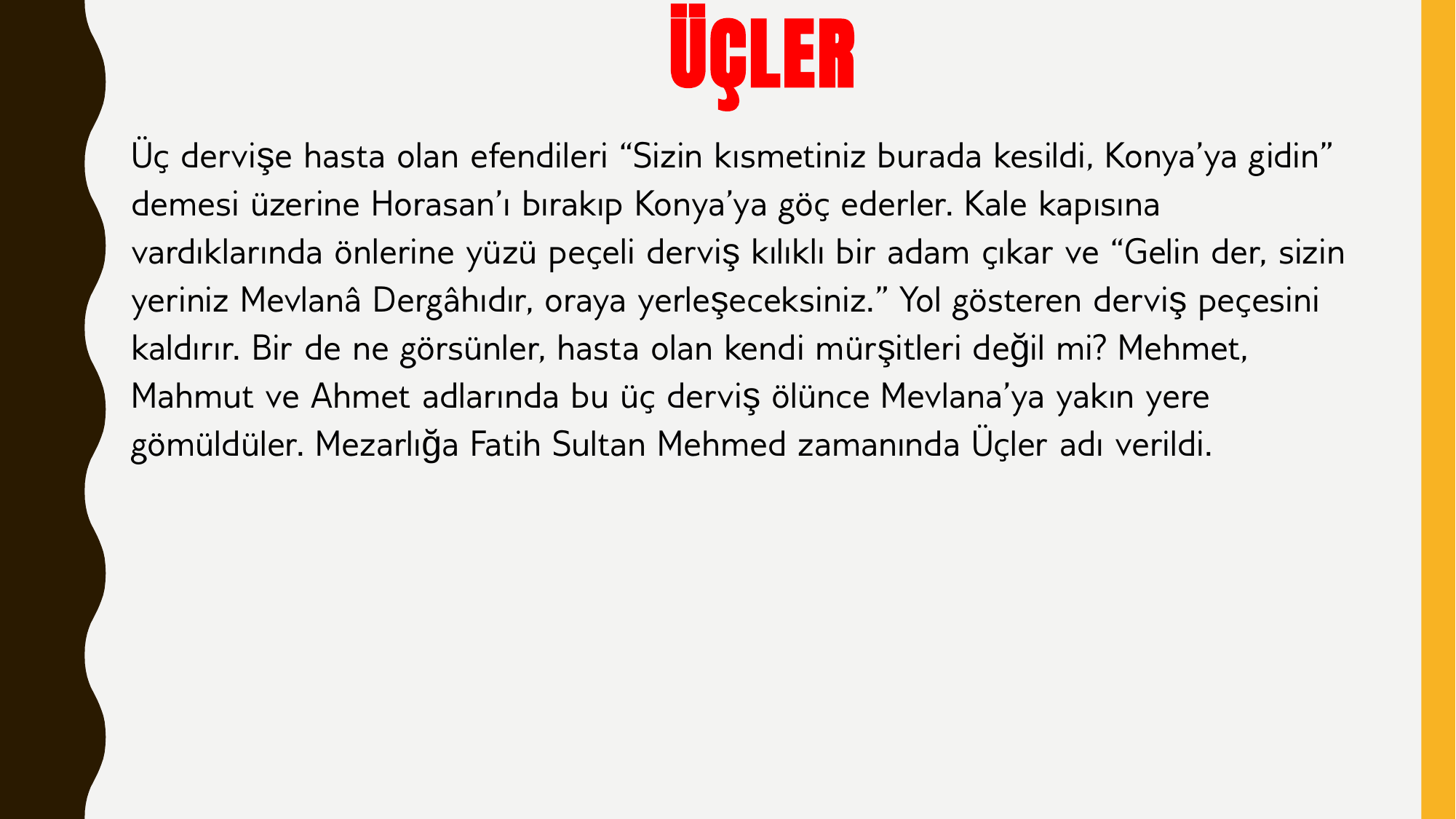

# Üçler
Üç dervişe hasta olan efendileri “Sizin kısmetiniz burada kesildi, Konya’ya gidin” demesi üzerine Horasan’ı bırakıp Konya’ya göç ederler. Kale kapısına vardıklarında önlerine yüzü peçeli derviş kılıklı bir adam çıkar ve “Gelin der, sizin yeriniz Mevlanâ Dergâhıdır, oraya yerleşeceksiniz.” Yol gösteren derviş peçesini kaldırır. Bir de ne görsünler, hasta olan kendi mürşitleri değil mi? Mehmet, Mahmut ve Ahmet adlarında bu üç derviş ölünce Mevlana’ya yakın yere gömüldüler. Mezarlığa Fatih Sultan Mehmed zamanında Üçler adı verildi.